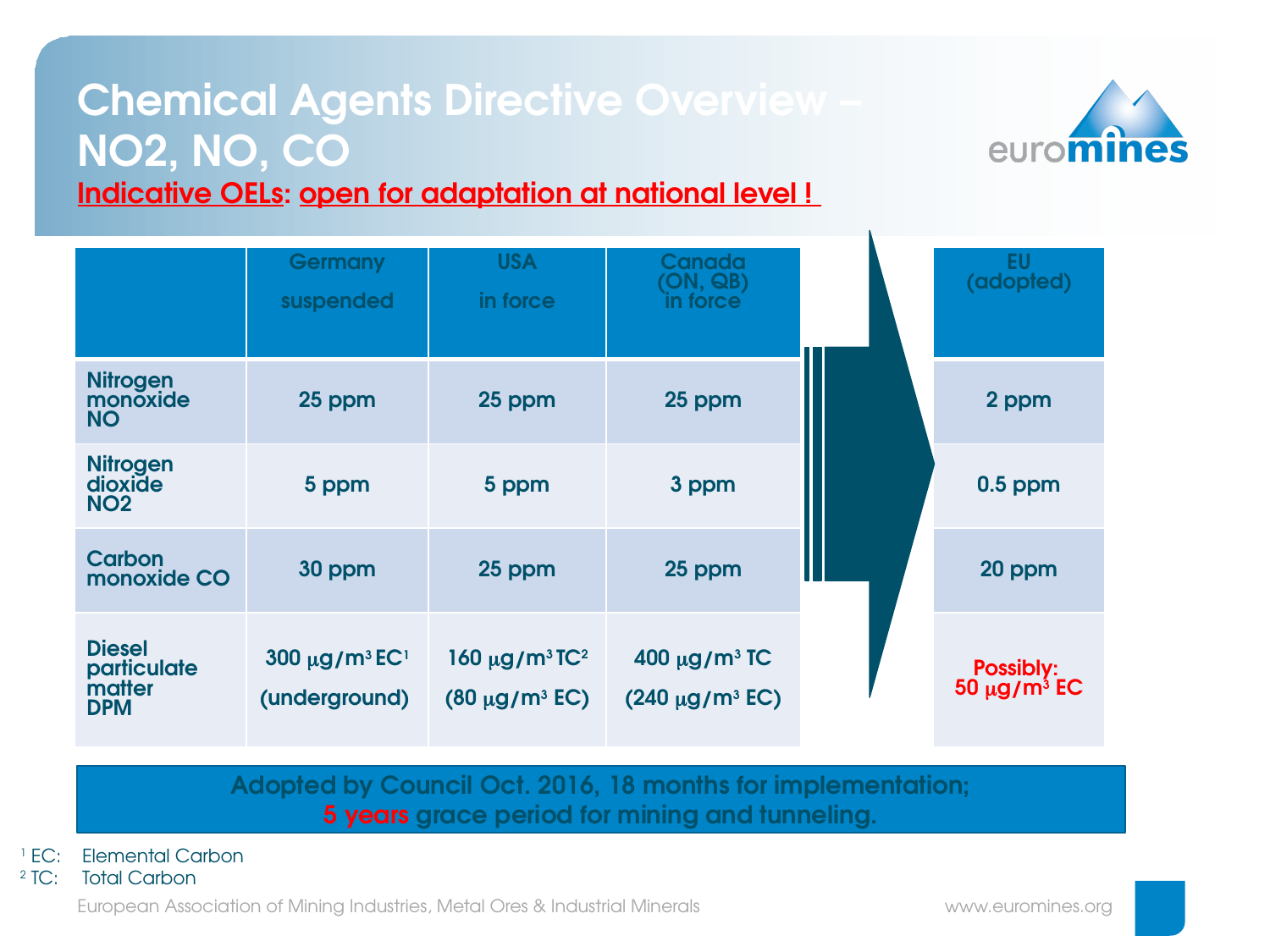

# Chemical Agents Directive Overview – NO2, NO, CO Indicative OELs: open for adaptation at national level !

|  | Germany suspended | USA in force | Canada (ON, QB) in force |  | EU (adopted) |
| --- | --- | --- | --- | --- | --- |
| Nitrogen monoxide NO | 25 ppm | 25 ppm | 25 ppm |  | 2 ppm |
| Nitrogen dioxide NO2 | 5 ppm | 5 ppm | 3 ppm |  | 0.5 ppm |
| Carbon monoxide CO | 30 ppm | 25 ppm | 25 ppm |  | 20 ppm |
| Diesel particulate matter DPM | 300 μg/m3 EC1 (underground) | 160 μg/m3 TC2 (80 μg/m3 EC) | 400 μg/m3 TC (240 μg/m3 EC) |  | Possibly: 50 μg/m3 EC |
Adopted by Council Oct. 2016, 18 months for implementation;
5 years grace period for mining and tunneling.
1 EC:	Elemental Carbon
2 TC:	Total Carbon